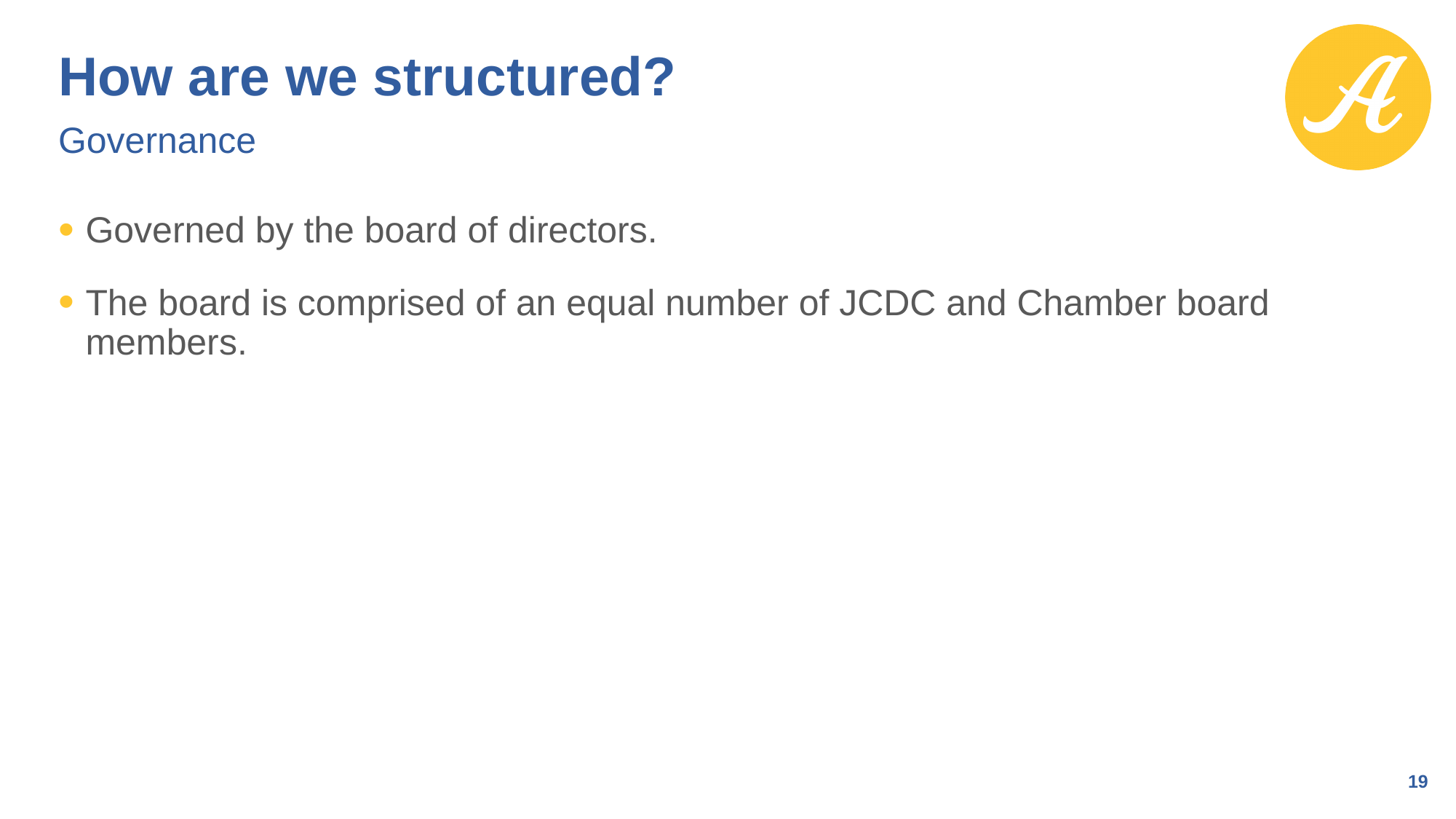

# How are we structured?
Governance

Governed by the board of directors.
The board is comprised of an equal number of JCDC and Chamber board members.
19